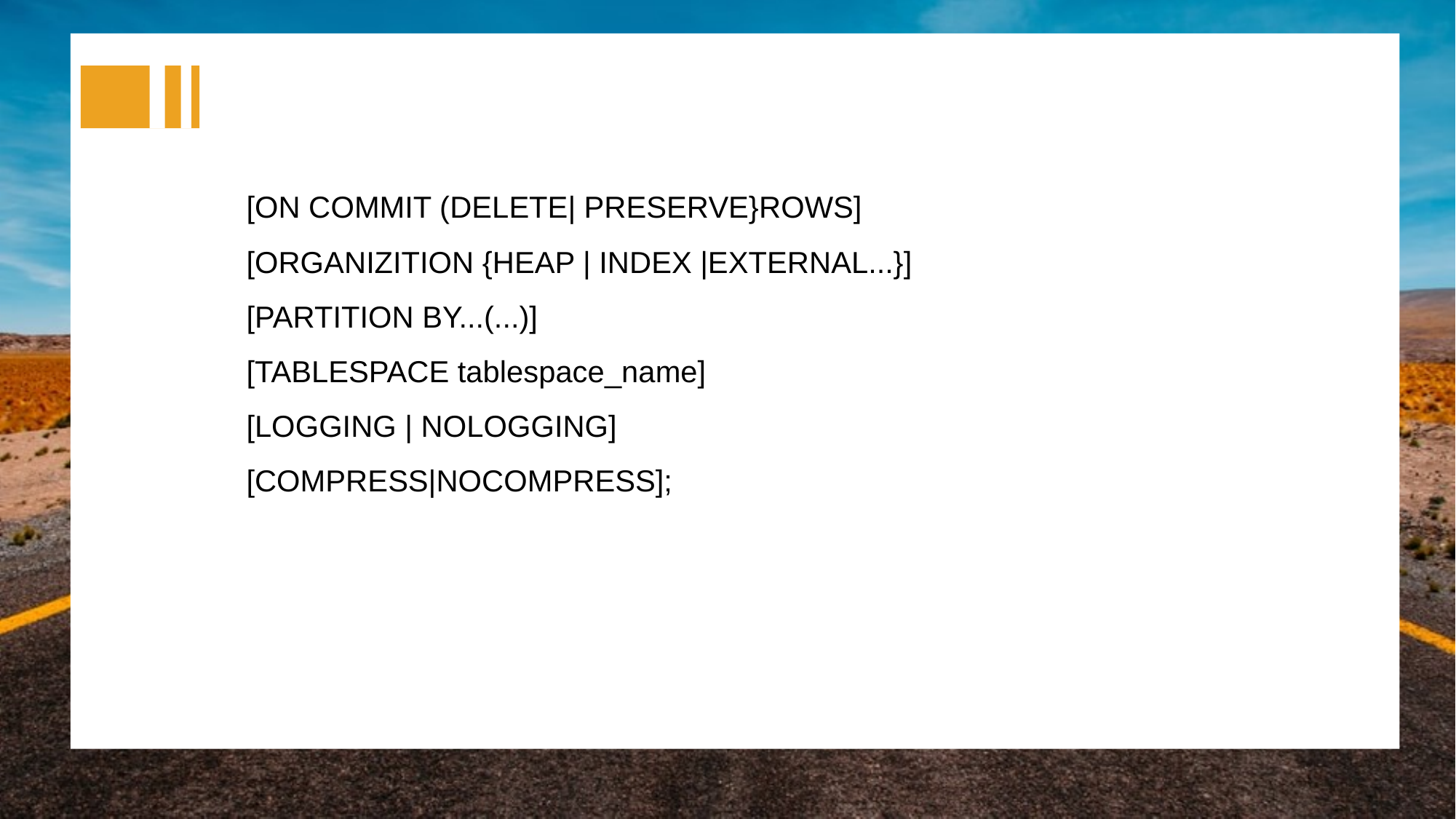

[ON COMMIT (DELETE| PRESERVE}ROWS]
[ORGANIZITION {HEAP | INDEX |EXTERNAL...}]
[PARTITION BY...(...)]
[TABLESPACE tablespace_name]
[LOGGING | NOLOGGING]
[COMPRESS|NOCOMPRESS];